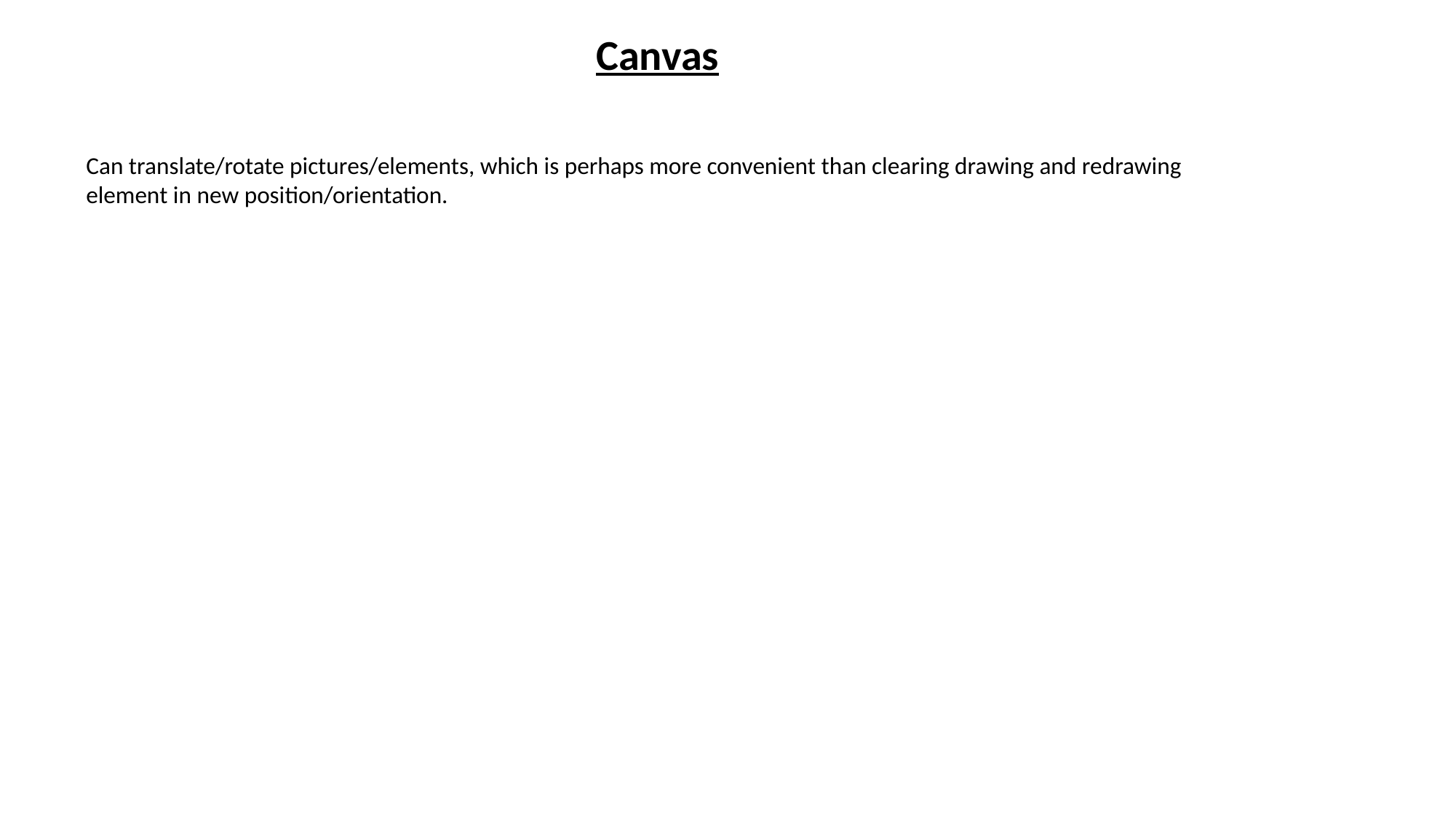

Canvas
Can translate/rotate pictures/elements, which is perhaps more convenient than clearing drawing and redrawing element in new position/orientation.